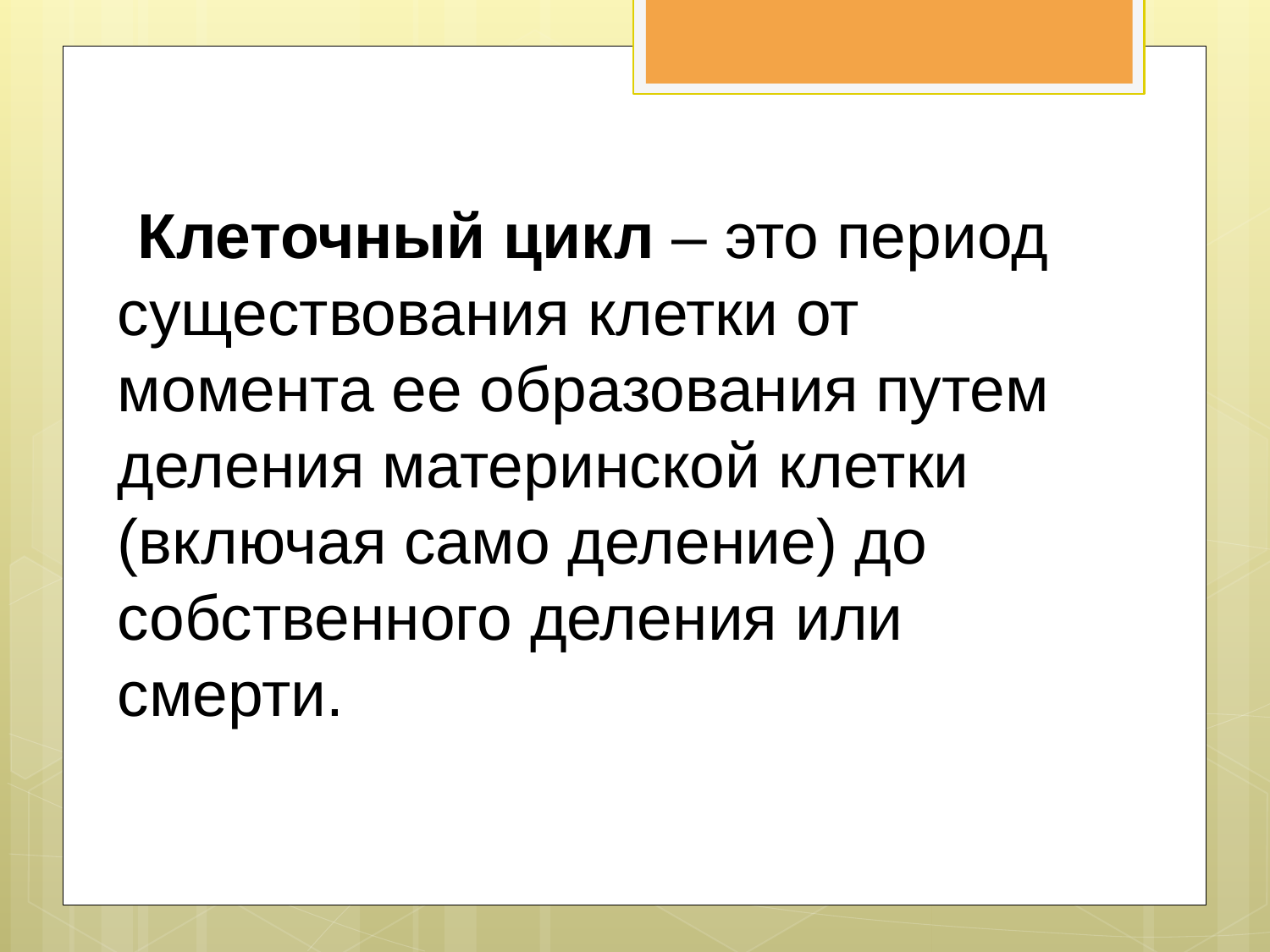

# Клеточный цикл – это период существования клетки от момента ее образования путем деления материнской клетки (включая само деление) до собственного деления или смерти.